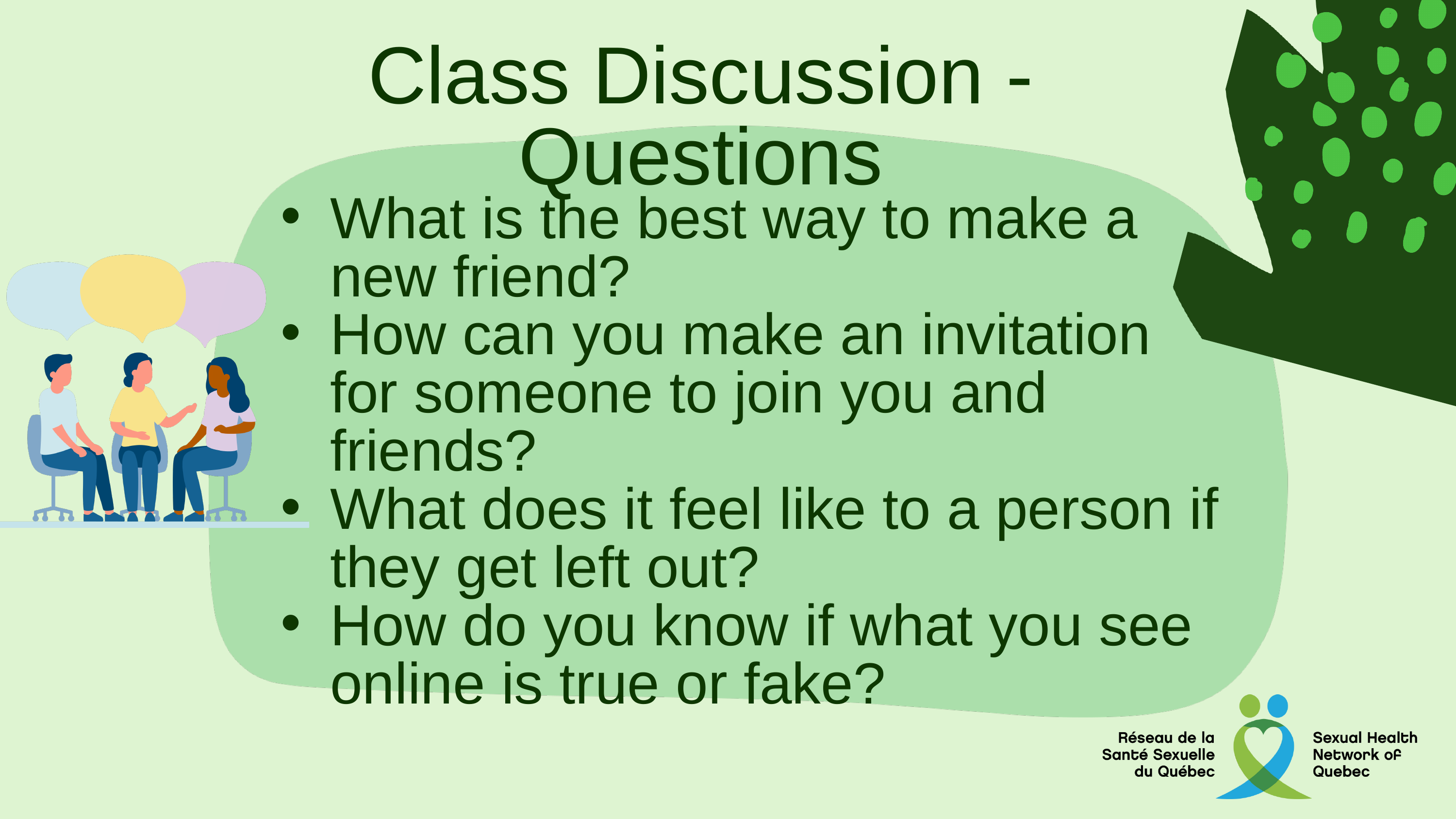

Class Discussion - Questions

What is the best way to make a new friend?
How can you make an invitation for someone to join you and friends?
What does it feel like to a person if they get left out?
How do you know if what you see online is true or fake?